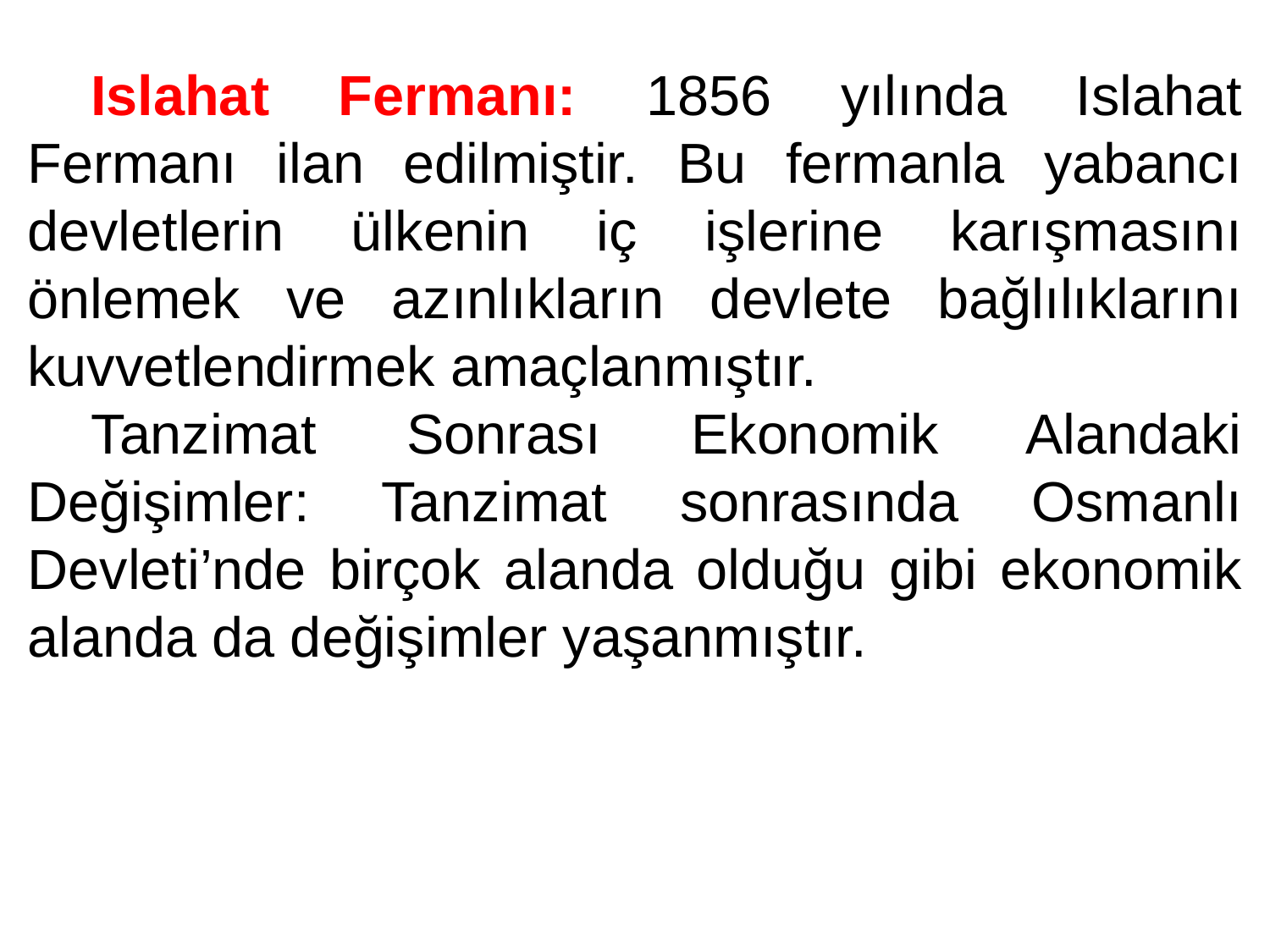

Islahat Fermanı: 1856 yılında Islahat Fermanı ilan edilmiştir. Bu fermanla yabancı devletlerin ülkenin iç işlerine karışmasını önlemek ve azınlıkların devlete bağlılıklarını kuvvetlendirmek amaçlanmıştır.
Tanzimat Sonrası Ekonomik Alandaki Değişimler: Tanzimat sonrasında Osmanlı Devleti’nde birçok alanda olduğu gibi ekonomik alanda da değişimler yaşanmıştır.